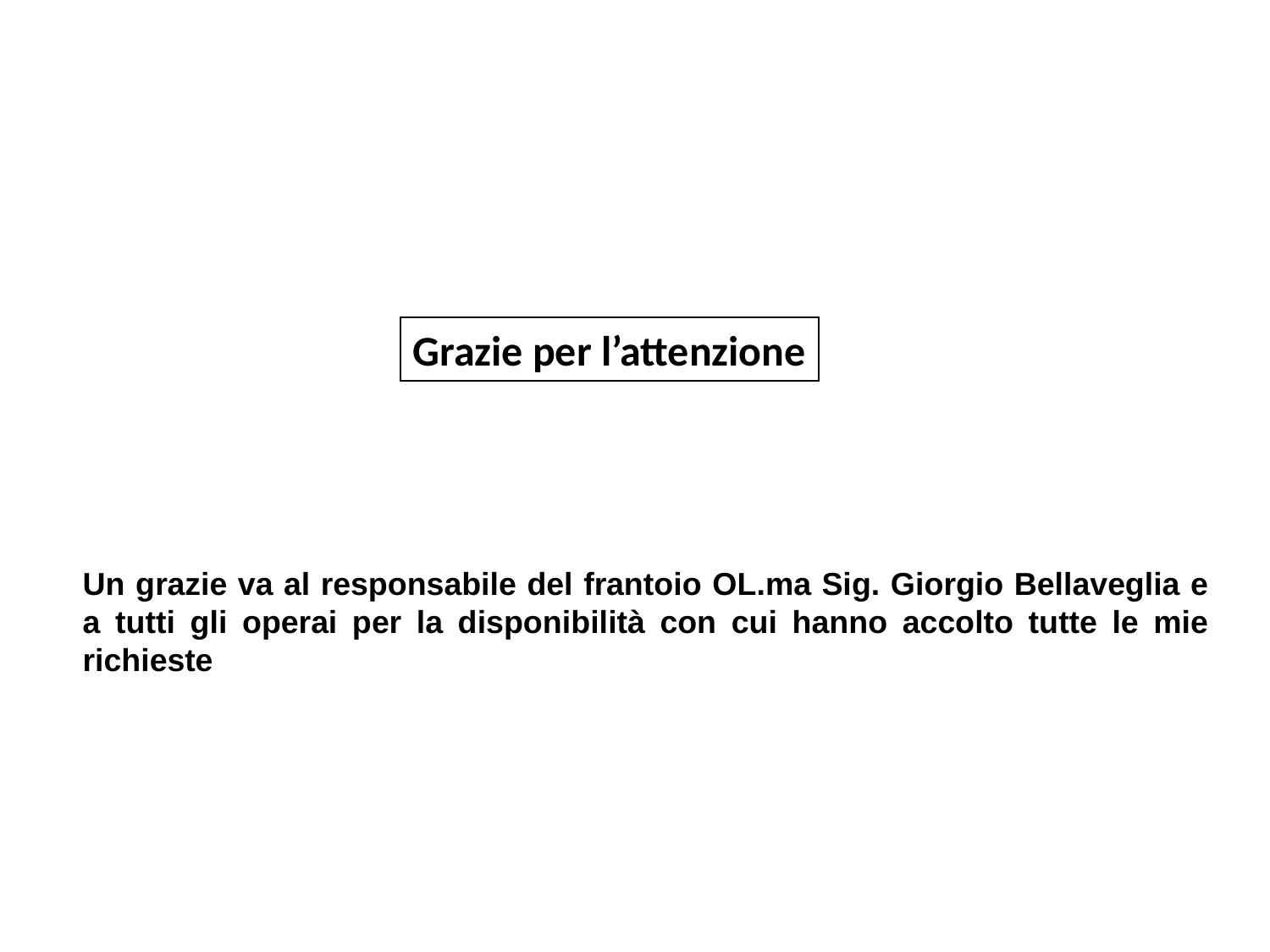

Grazie per l’attenzione
Un grazie va al responsabile del frantoio OL.ma Sig. Giorgio Bellaveglia e a tutti gli operai per la disponibilità con cui hanno accolto tutte le mie richieste